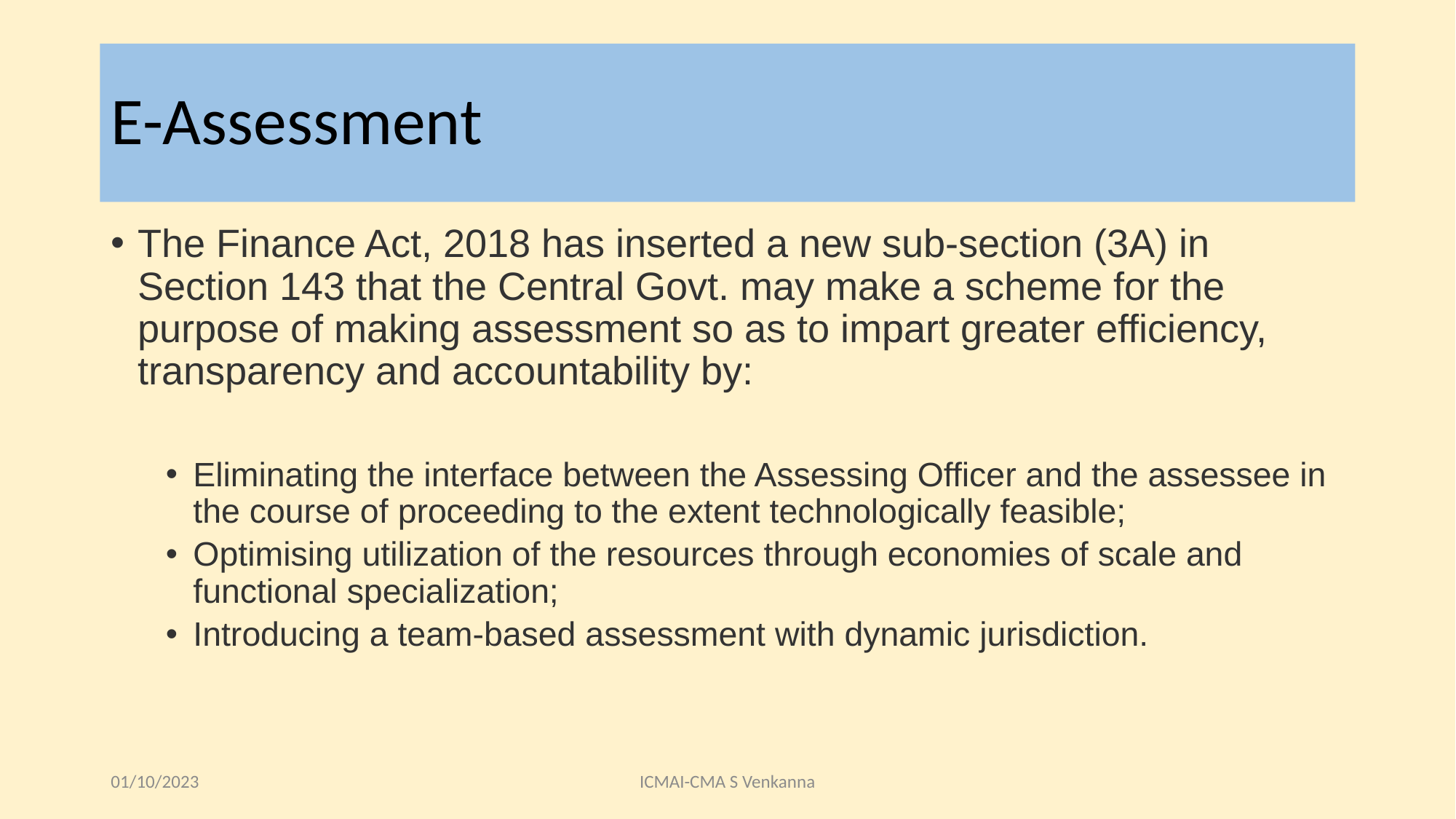

# E-Assessment
The Finance Act, 2018 has inserted a new sub-section (3A) in Section 143 that the Central Govt. may make a scheme for the purpose of making assessment so as to impart greater efficiency, transparency and accountability by:

Eliminating the interface between the Assessing Officer and the assessee in the course of proceeding to the extent technologically feasible;
Optimising utilization of the resources through economies of scale and functional specialization;
Introducing a team-based assessment with dynamic jurisdiction.
01/10/2023
ICMAI-CMA S Venkanna